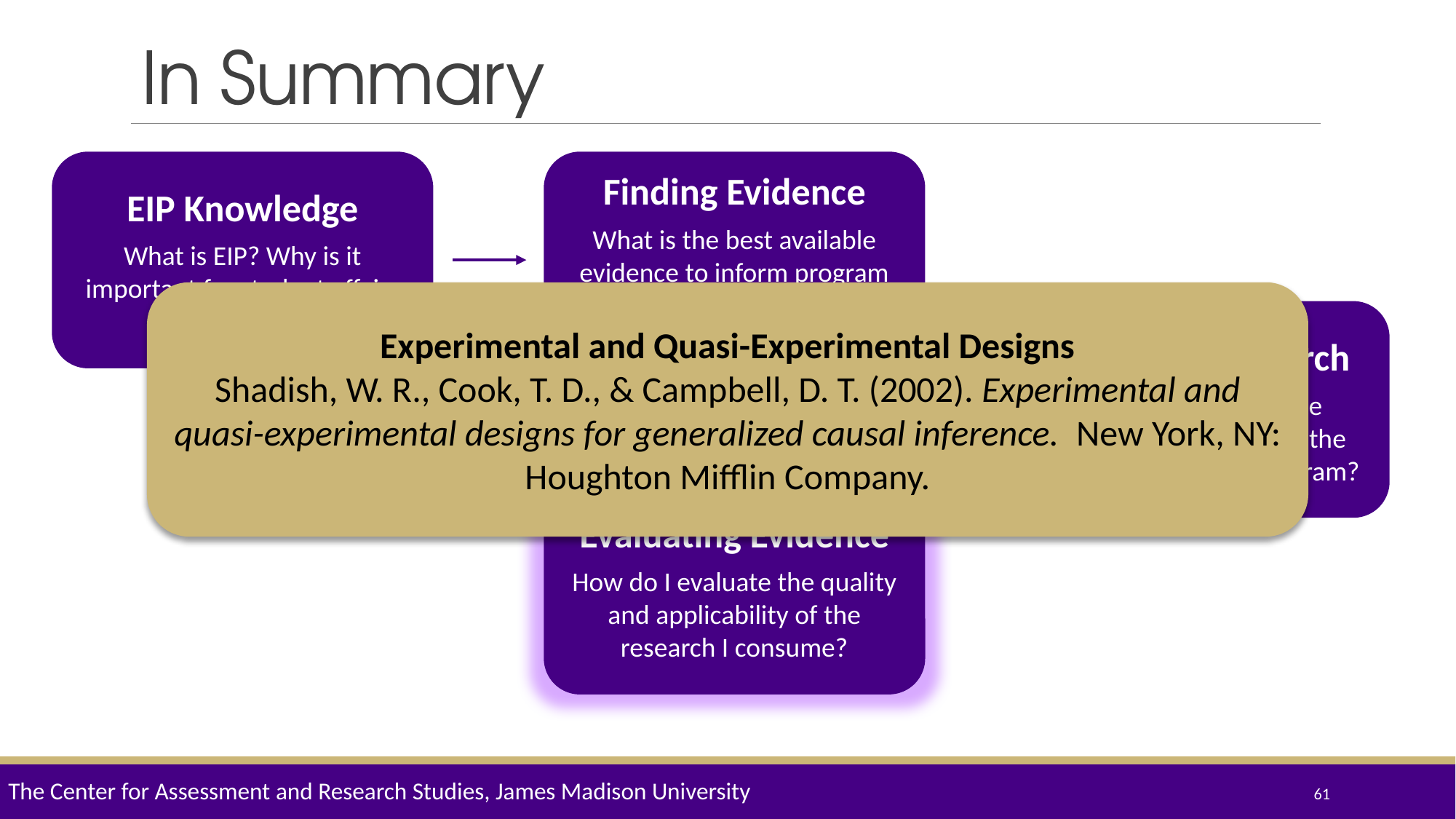

# In Summary
EIP Knowledge
What is EIP? Why is it important for student affairs practice?
Finding Evidence
What is the best available evidence to inform program development and where can I locate it?
Experimental and Quasi-Experimental Designs
Shadish, W. R., Cook, T. D., & Campbell, D. T. (2002). Experimental and quasi-experimental designs for generalized causal inference.  New York, NY: Houghton Mifflin Company.
Applying Research
How do I incorporate research findings into the development of a program?
Evaluating Evidence
How do I evaluate the quality and applicability of the research I consume?
The Center for Assessment and Research Studies, James Madison University
61